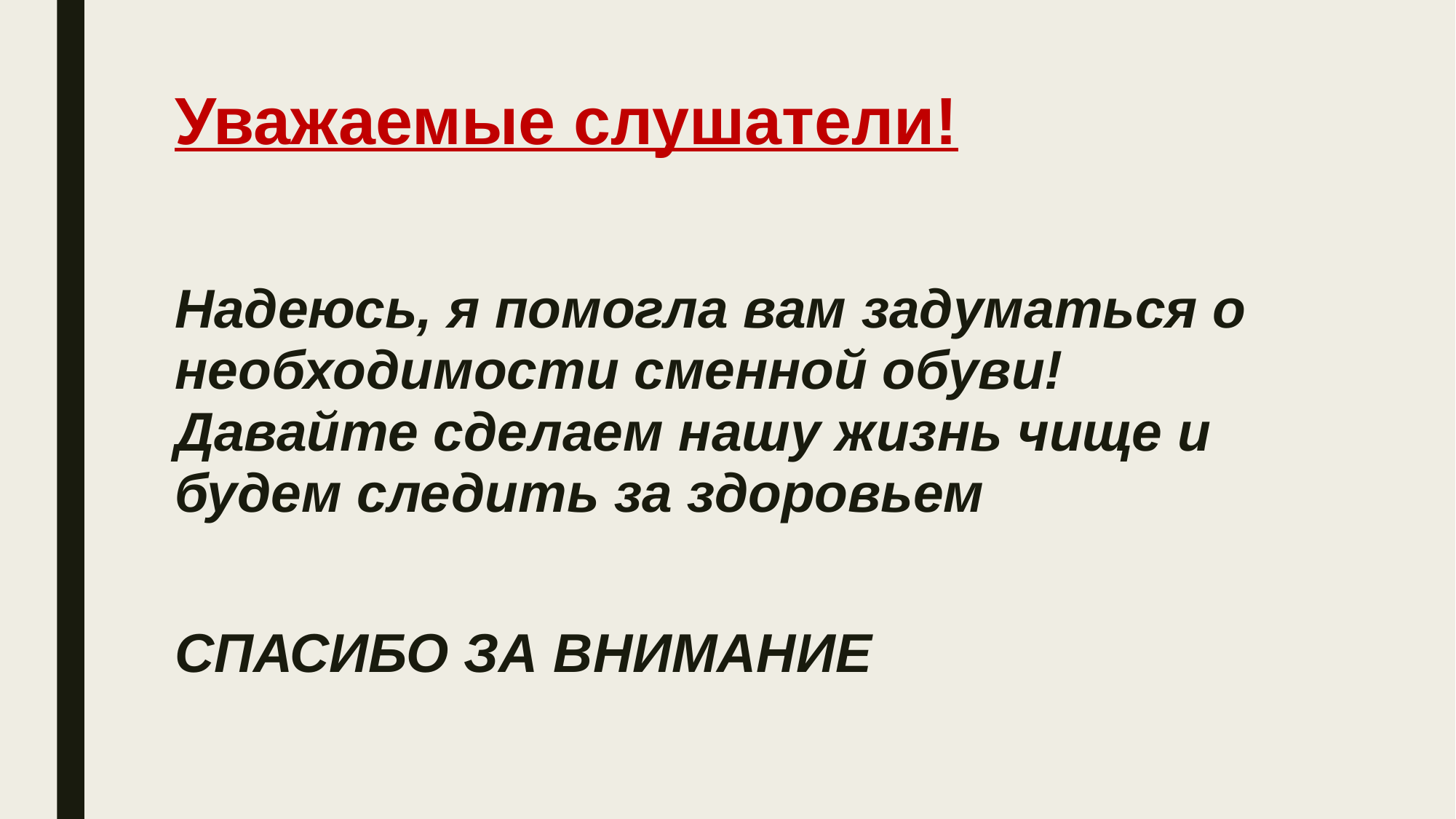

# Уважаемые слушатели!
Надеюсь, я помогла вам задуматься о необходимости сменной обуви! Давайте сделаем нашу жизнь чище и будем следить за здоровьем

СПАСИБО ЗА ВНИМАНИЕ